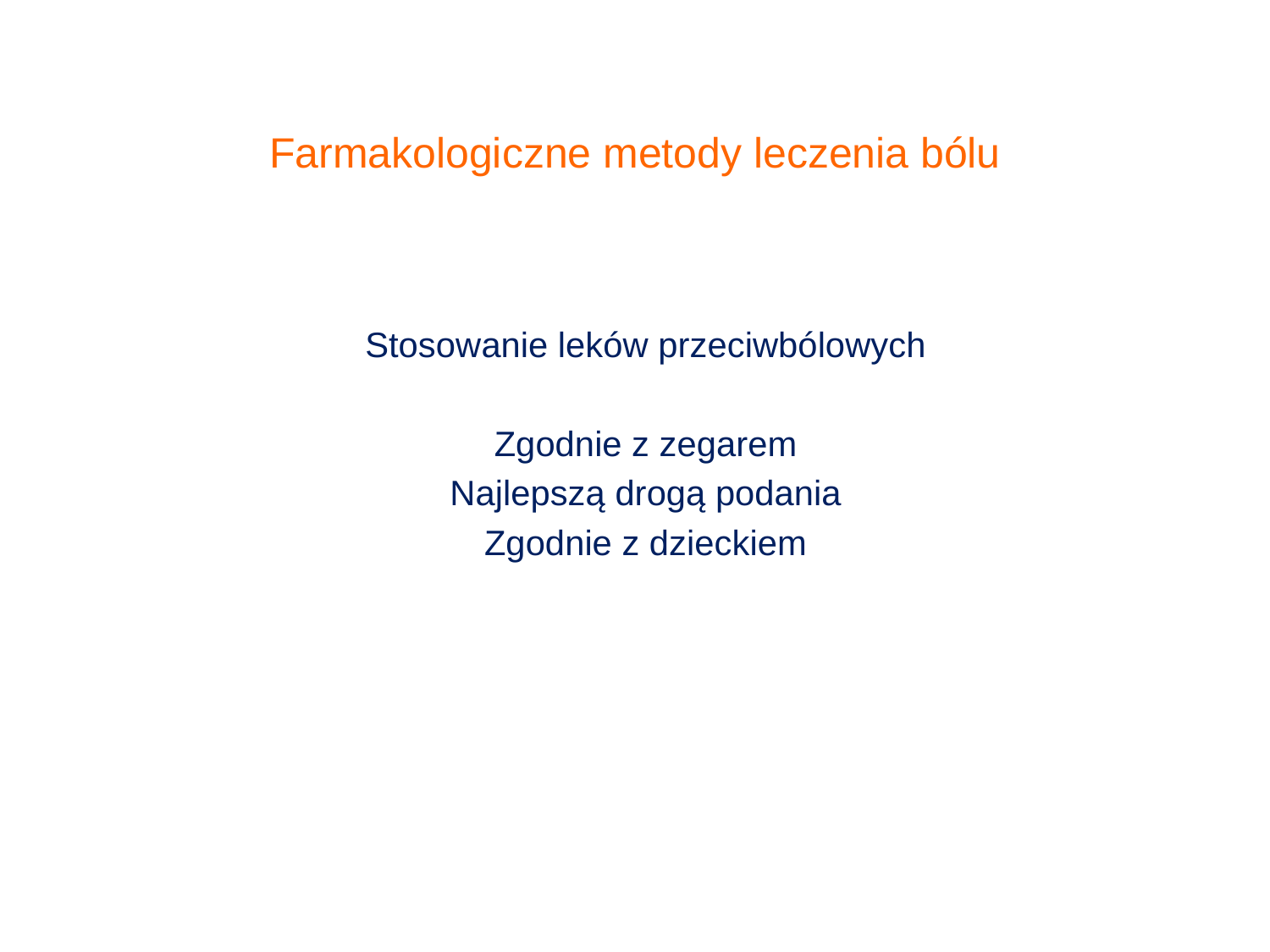

# Farmakologiczne metody leczenia bólu
Stosowanie leków przeciwbólowych

Zgodnie z zegarem
 Najlepszą drogą podania
 Zgodnie z dzieckiem